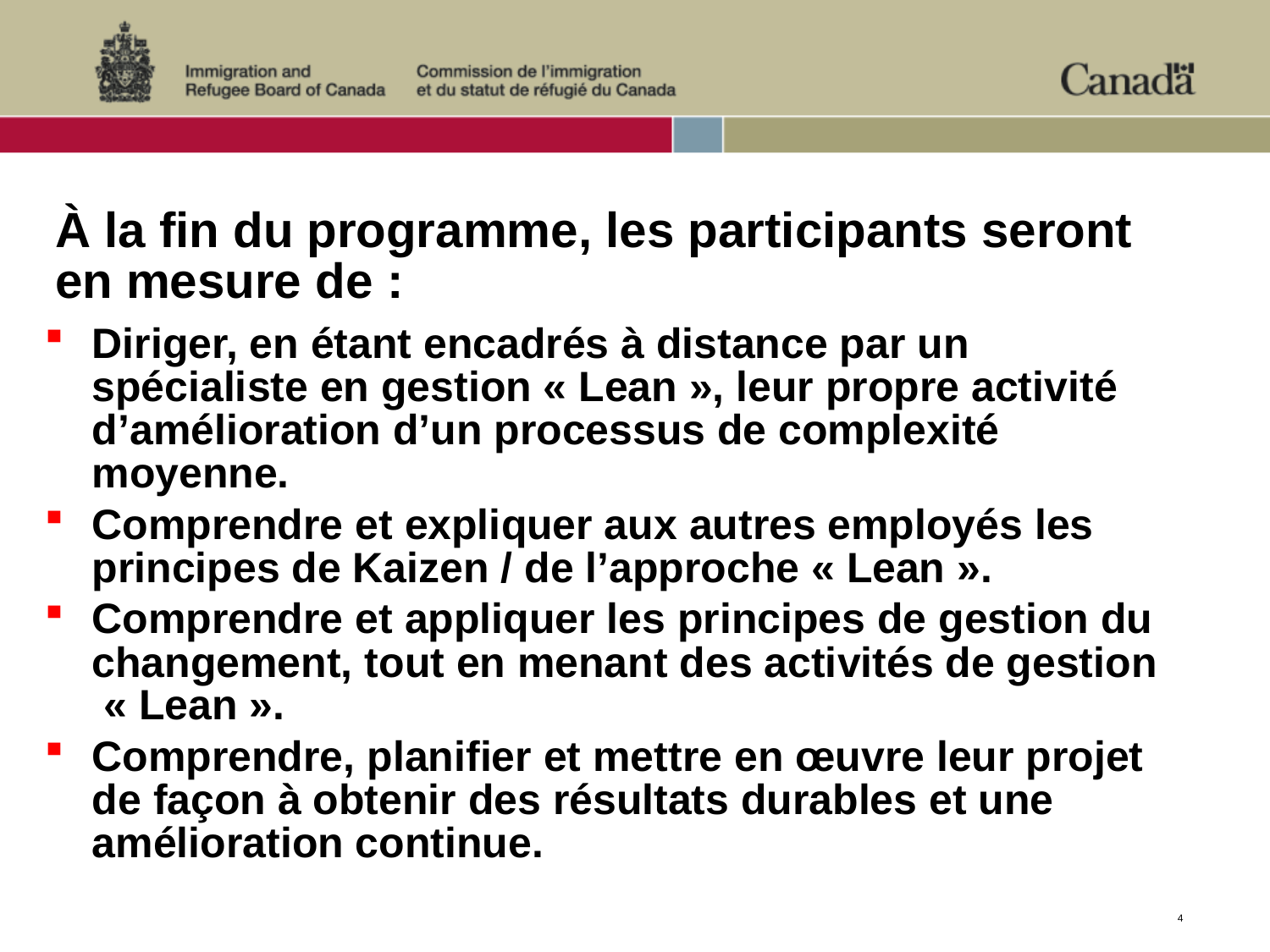

# À la fin du programme, les participants seront en mesure de :
Diriger, en étant encadrés à distance par un spécialiste en gestion « Lean », leur propre activité d’amélioration d’un processus de complexité moyenne.
Comprendre et expliquer aux autres employés les principes de Kaizen / de l’approche « Lean ».
Comprendre et appliquer les principes de gestion du changement, tout en menant des activités de gestion  « Lean ».
Comprendre, planifier et mettre en œuvre leur projet de façon à obtenir des résultats durables et une amélioration continue.

4